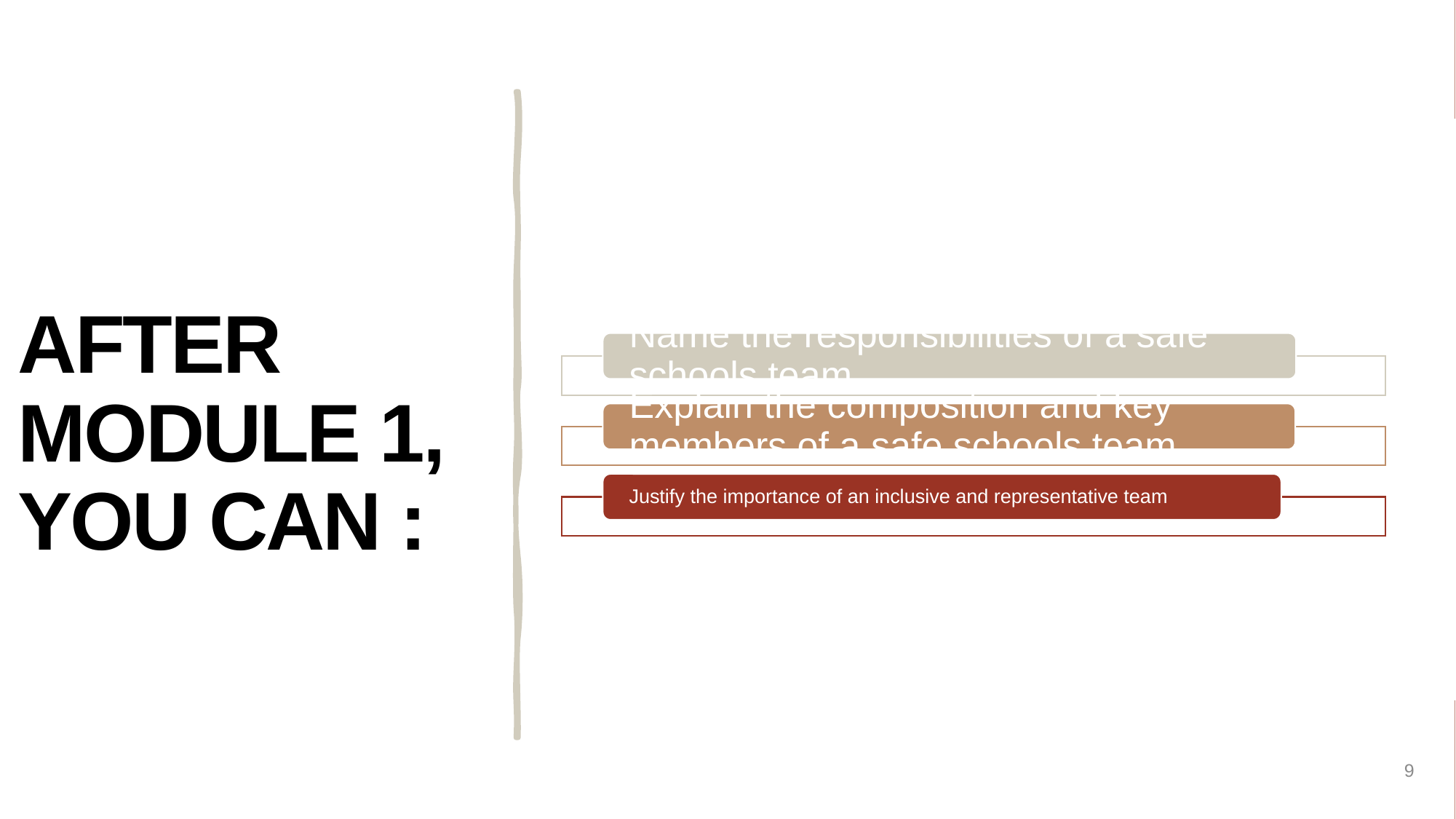

# After module 1, you can :
Name the responsibilities of a safe schools team
Explain the composition and key members of a safe schools team
Justify the importance of an inclusive and representative team

9